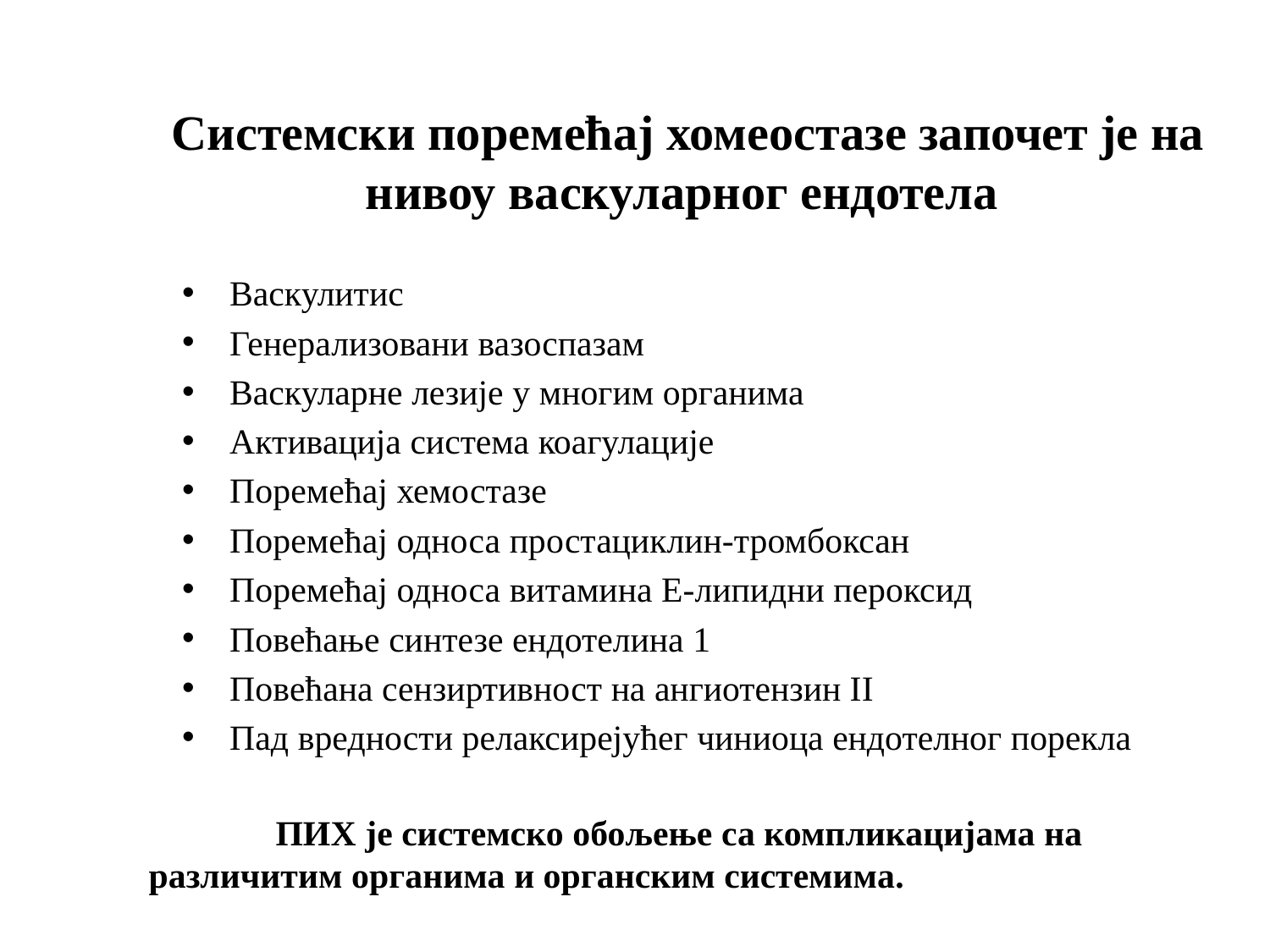

# Системски поремећај хомеостазе започет је на нивоу васкуларног ендотела
Васкулитис
Генерализовани вазоспазам
Васкуларне лезије у многим органима
Активација система коагулације
Поремећај хемостазе
Поремећај односа простациклин-тромбоксан
Поремећај односа витамина Е-липидни пероксид
Повећање синтезе ендотелина 1
Повећана сензиртивност на ангиотензин II
Пад вредности релаксирејућег чиниоца ендотелног порекла
	ПИХ је системско обољење са компликацијама на различитим органима и органским системима.